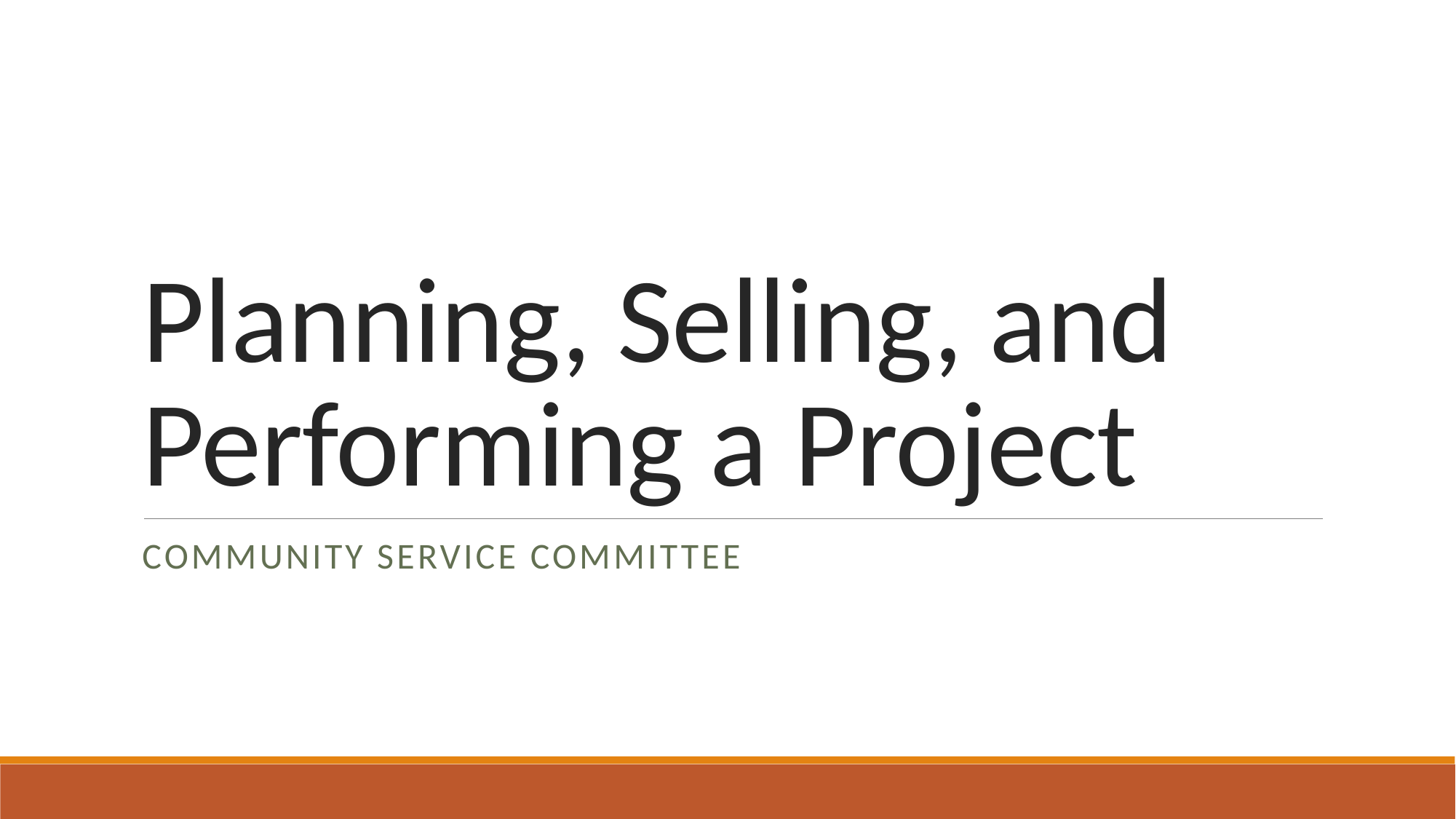

# Planning, Selling, and Performing a Project
Community Service Committee